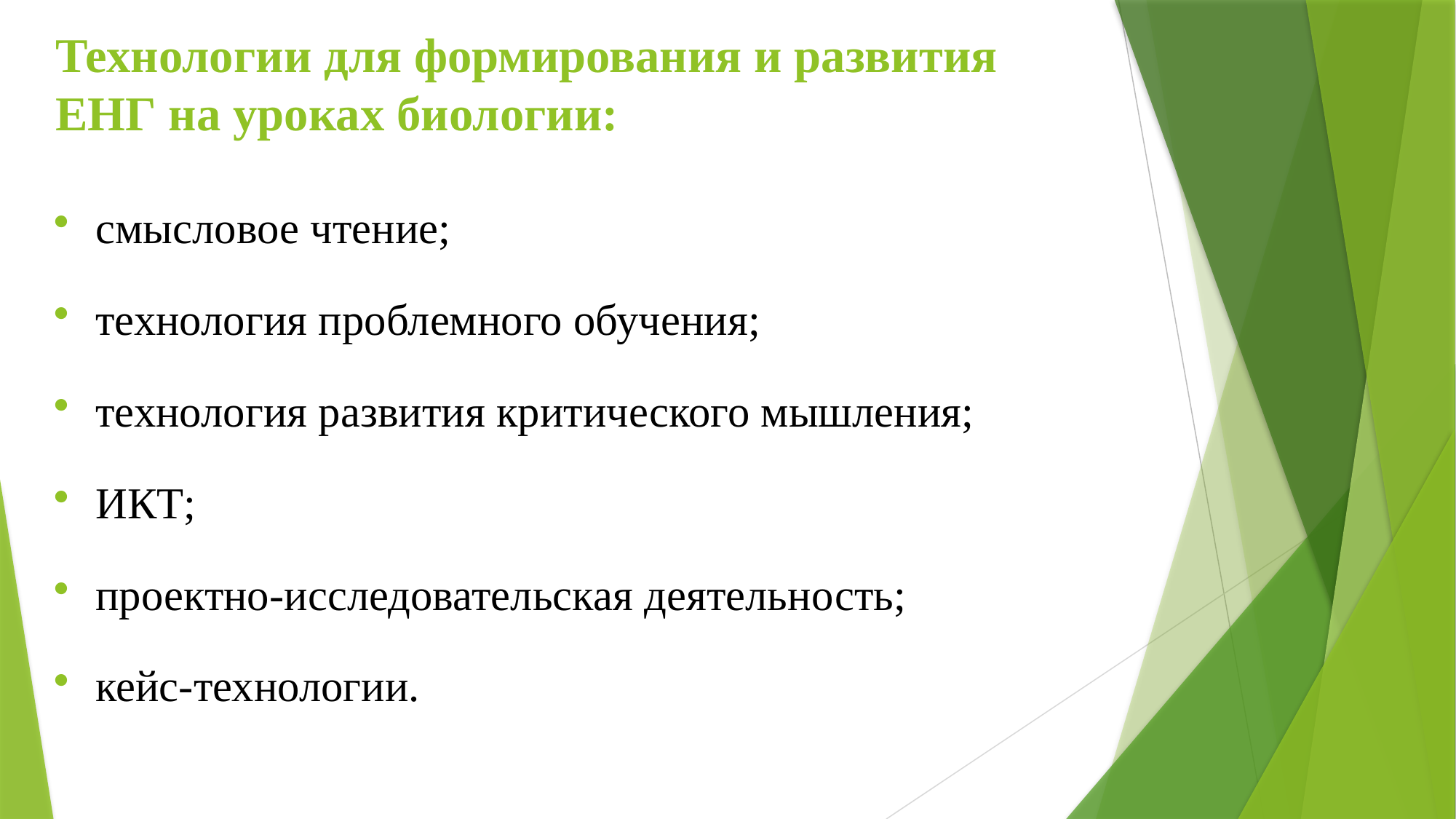

# Технологии для формирования и развития ЕНГ на уроках биологии:
смысловое чтение;
технология проблемного обучения;
технология развития критического мышления;
ИКТ;
проектно-исследовательская деятельность;
кейс-технологии.